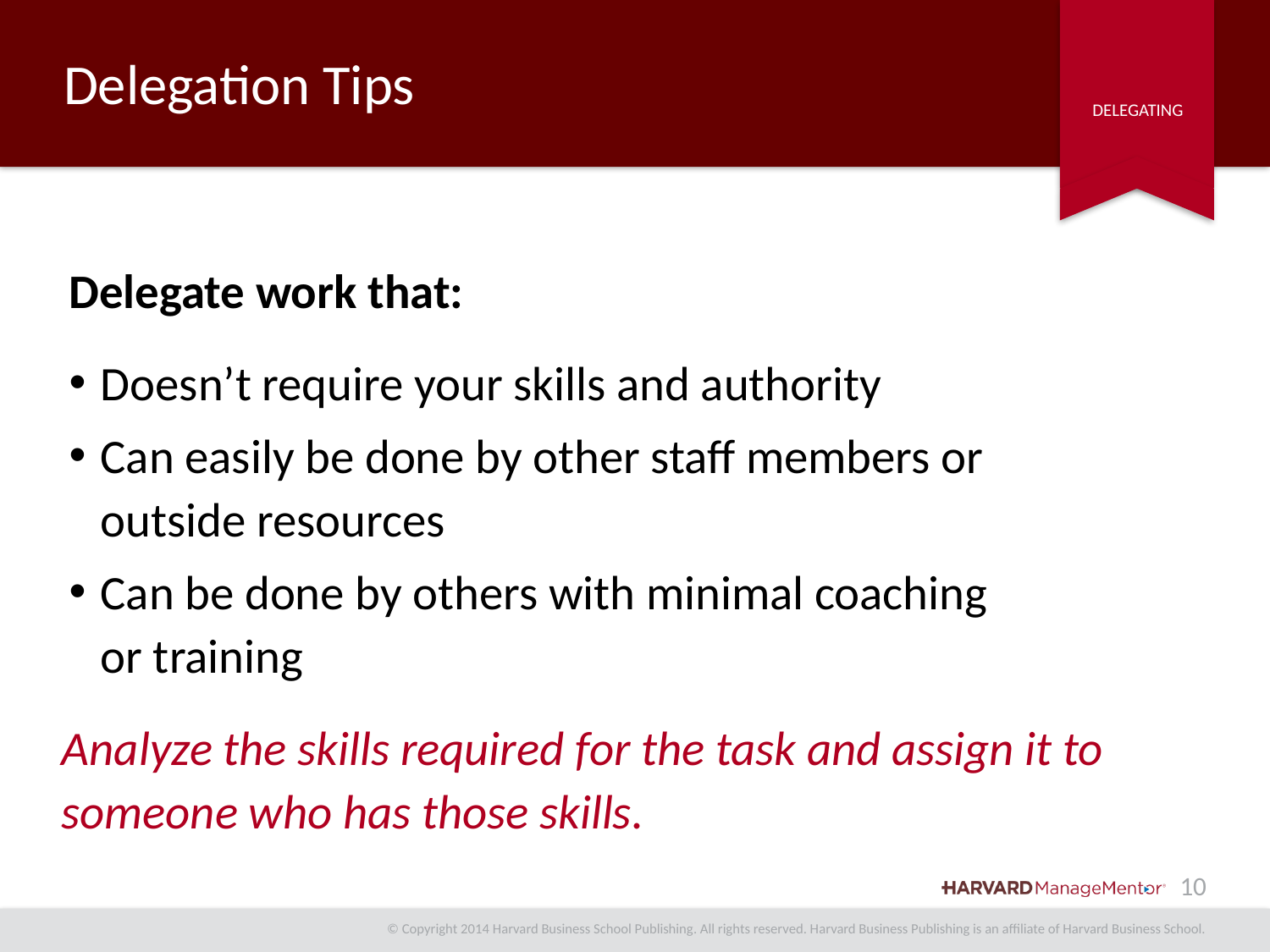

# Delegation Tips
Delegate work that:
Doesn’t require your skills and authority
Can easily be done by other staff members or outside resources
Can be done by others with minimal coaching
or training
Analyze the skills required for the task and assign it to someone who has those skills.